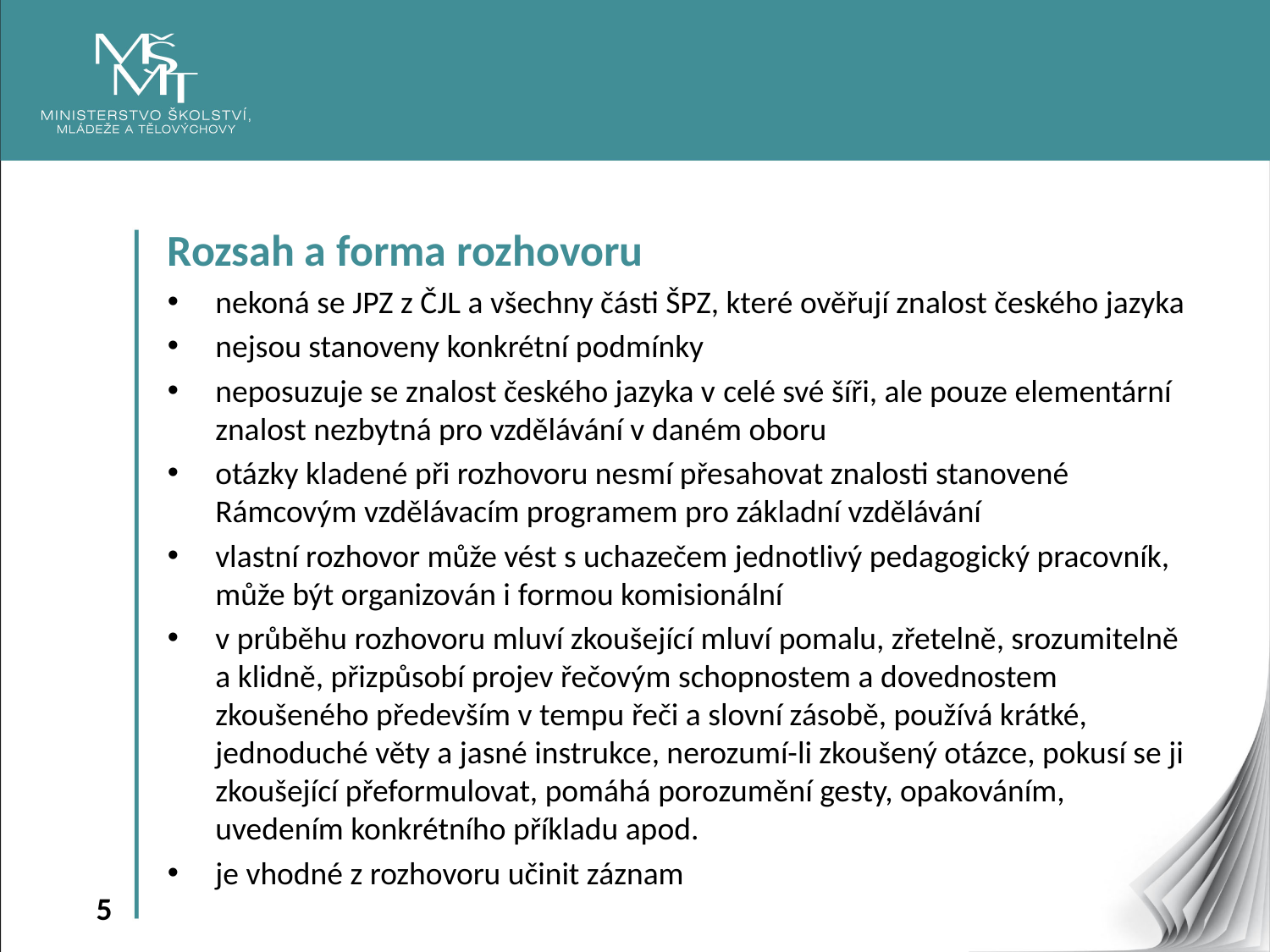

Rozsah a forma rozhovoru
nekoná se JPZ z ČJL a všechny části ŠPZ, které ověřují znalost českého jazyka
nejsou stanoveny konkrétní podmínky
neposuzuje se znalost českého jazyka v celé své šíři, ale pouze elementární znalost nezbytná pro vzdělávání v daném oboru
otázky kladené při rozhovoru nesmí přesahovat znalosti stanovené Rámcovým vzdělávacím programem pro základní vzdělávání
vlastní rozhovor může vést s uchazečem jednotlivý pedagogický pracovník, může být organizován i formou komisionální
v průběhu rozhovoru mluví zkoušející mluví pomalu, zřetelně, srozumitelně a klidně, přizpůsobí projev řečovým schopnostem a dovednostem zkoušeného především v tempu řeči a slovní zásobě, používá krátké, jednoduché věty a jasné instrukce, nerozumí-li zkoušený otázce, pokusí se ji zkoušející přeformulovat, pomáhá porozumění gesty, opakováním, uvedením konkrétního příkladu apod.
je vhodné z rozhovoru učinit záznam